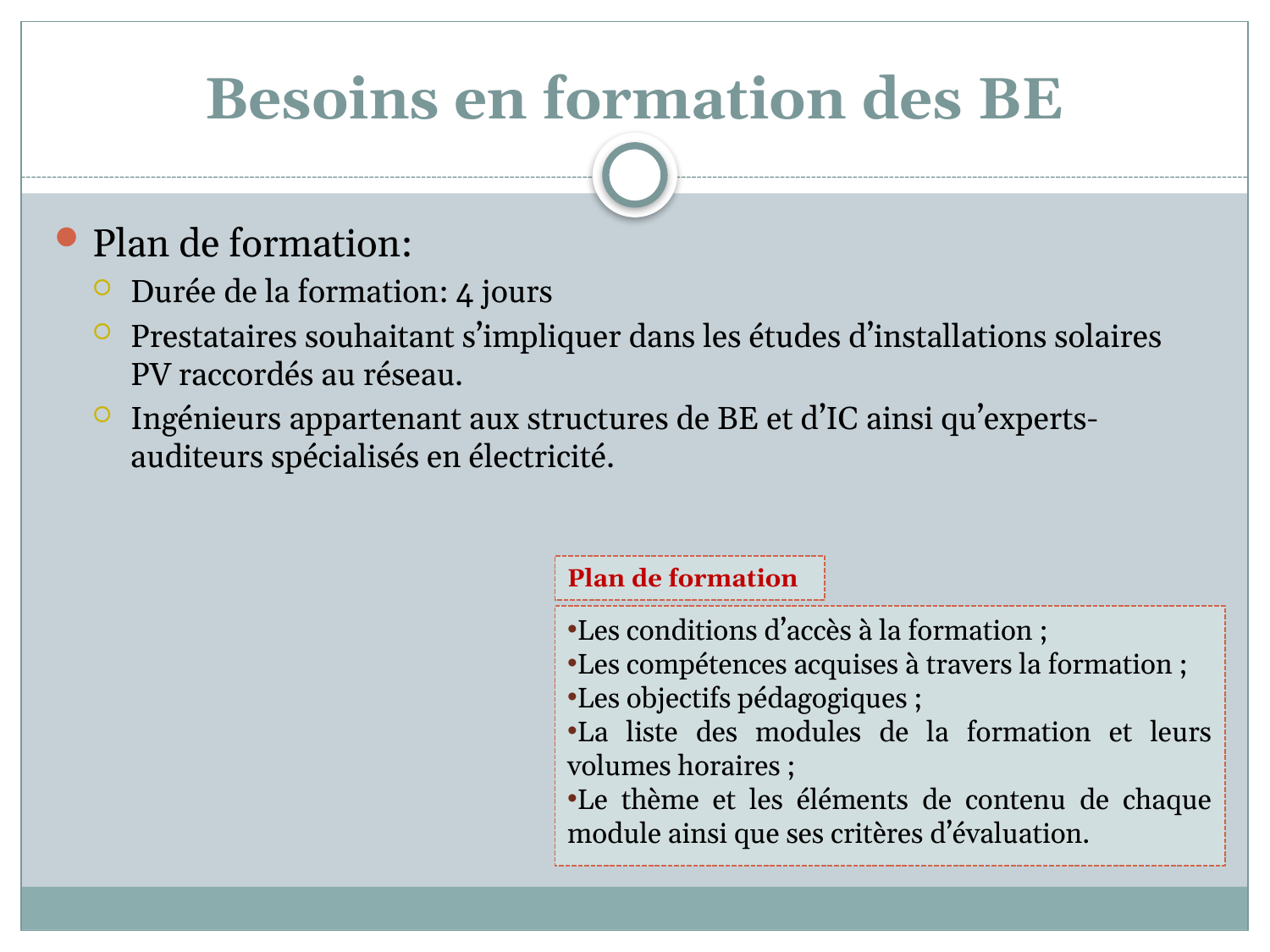

# Besoins en formation des BE
Plan de formation:
Durée de la formation: 4 jours
Prestataires souhaitant s’impliquer dans les études d’installations solaires PV raccordés au réseau.
Ingénieurs appartenant aux structures de BE et d’IC ainsi qu’experts-auditeurs spécialisés en électricité.

Plan de formation
Les conditions d’accès à la formation ;
Les compétences acquises à travers la formation ;
Les objectifs pédagogiques ;
La liste des modules de la formation et leurs volumes horaires ;
Le thème et les éléments de contenu de chaque module ainsi que ses critères d’évaluation.